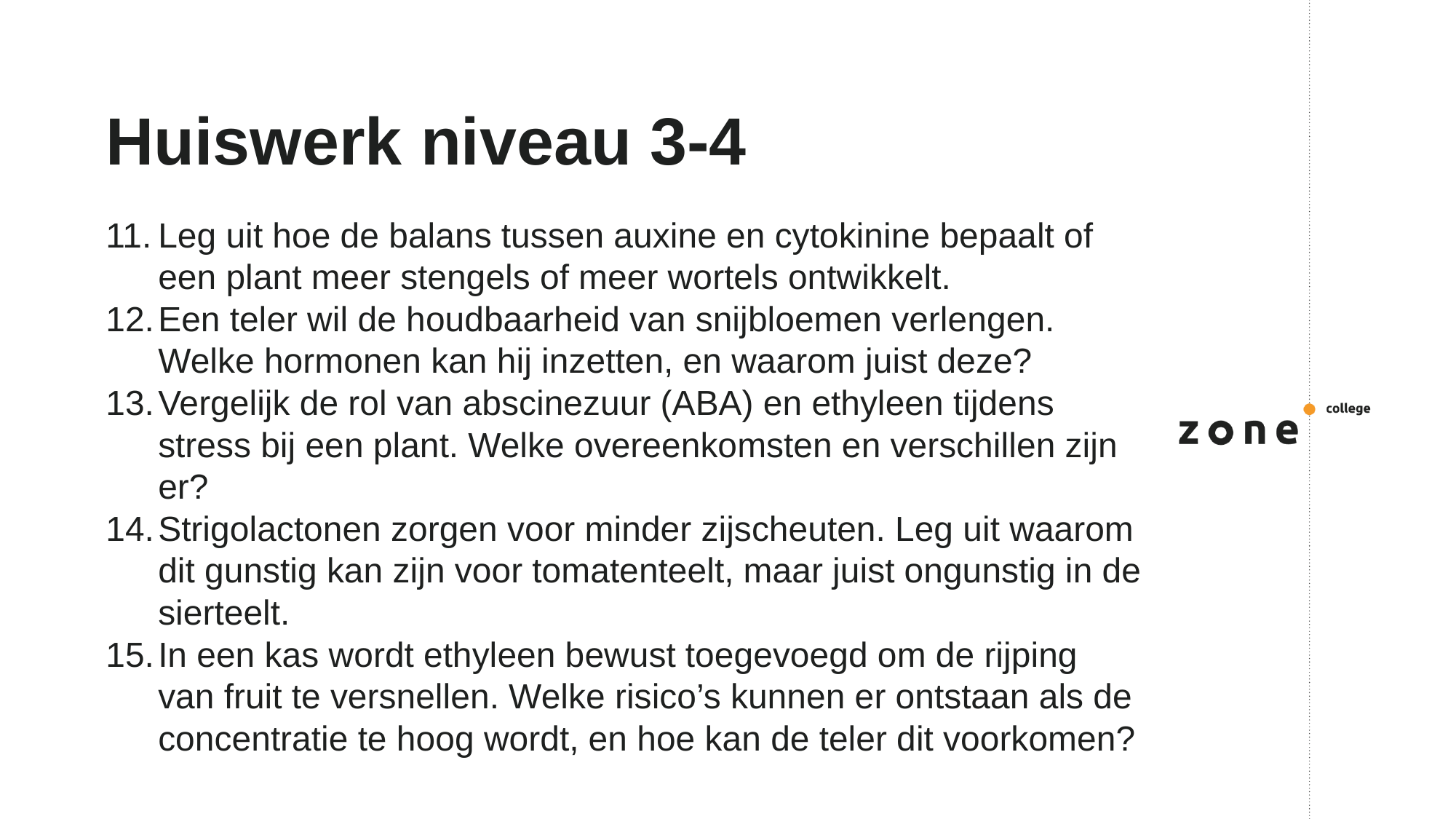

# Huiswerk niveau 3-4
Leg uit hoe de balans tussen auxine en cytokinine bepaalt of een plant meer stengels of meer wortels ontwikkelt.
Een teler wil de houdbaarheid van snijbloemen verlengen. Welke hormonen kan hij inzetten, en waarom juist deze?
Vergelijk de rol van abscinezuur (ABA) en ethyleen tijdens stress bij een plant. Welke overeenkomsten en verschillen zijn er?
Strigolactonen zorgen voor minder zijscheuten. Leg uit waarom dit gunstig kan zijn voor tomatenteelt, maar juist ongunstig in de sierteelt.
In een kas wordt ethyleen bewust toegevoegd om de rijping van fruit te versnellen. Welke risico’s kunnen er ontstaan als de concentratie te hoog wordt, en hoe kan de teler dit voorkomen?